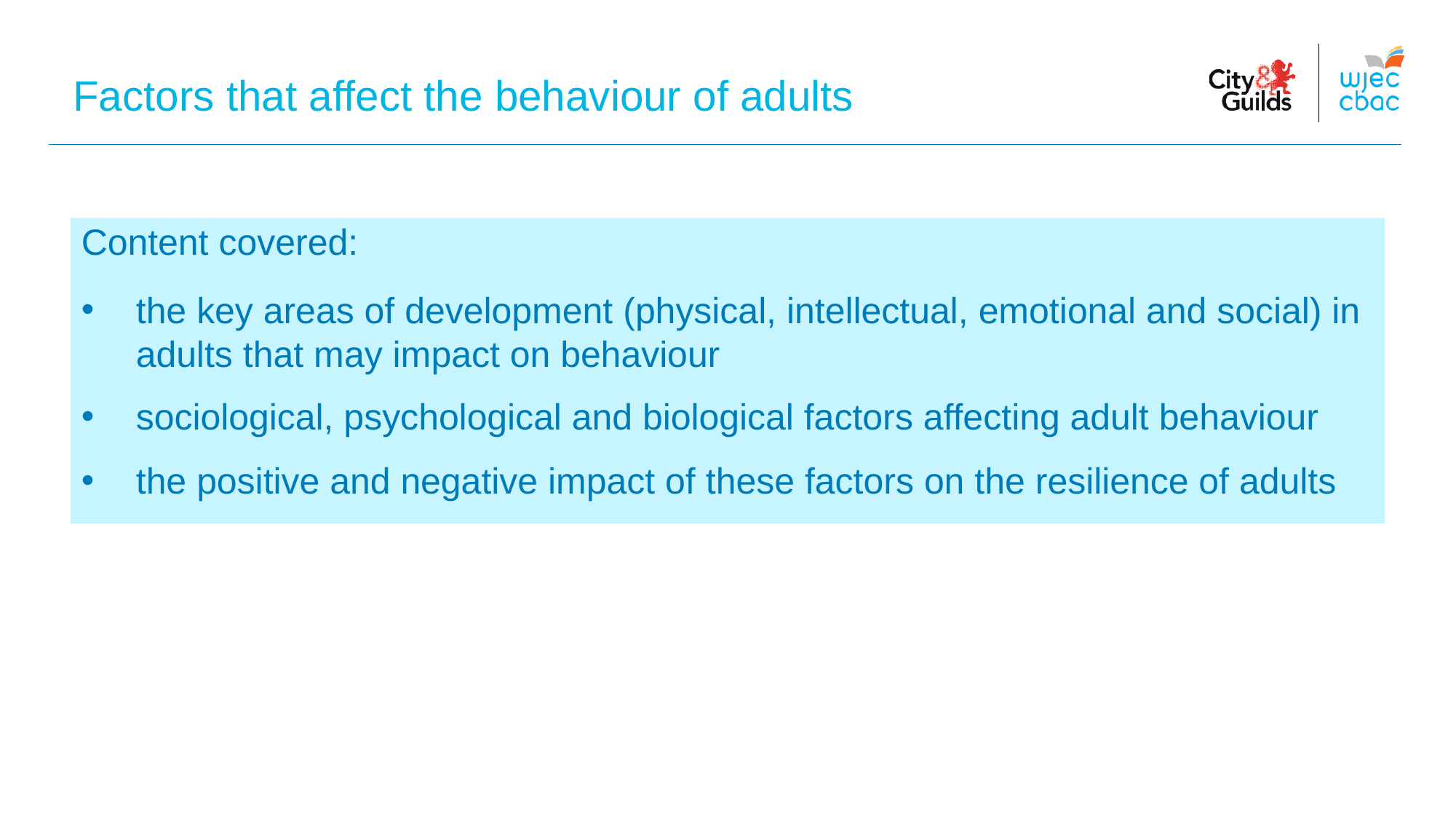

Factors that affect the behaviour of adults
Content covered:
the key areas of development (physical, intellectual, emotional and social) in adults that may impact on behaviour
sociological, psychological and biological factors affecting adult behaviour
the positive and negative impact of these factors on the resilience of adults